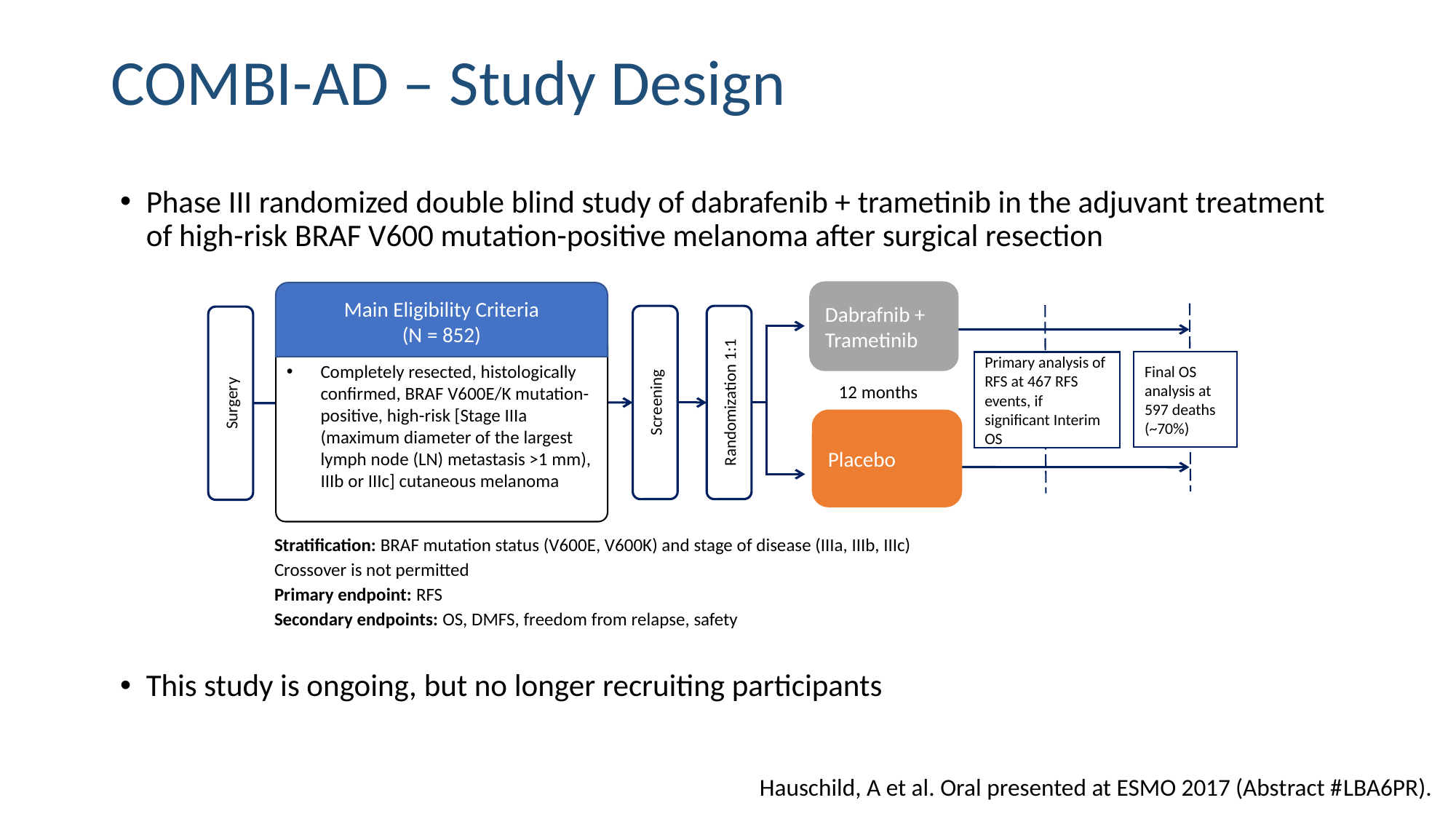

# COMBI-AD – Study Design
Phase III randomized double blind study of dabrafenib + trametinib in the adjuvant treatment of high-risk BRAF V600 mutation-positive melanoma after surgical resection

This study is ongoing, but no longer recruiting participants

Dabrafnib + Trametinib
Main Eligibility Criteria
(N = 852)
Screening
Randomization 1:1
Surgery

Final OS
analysis at 597 deaths (~70%)
Primary analysis of RFS at 467 RFS events, if significant Interim OS
Completely resected, histologically confirmed, BRAF V600E/K mutation-positive, high-risk [Stage IIIa (maximum diameter of the largest lymph node (LN) metastasis >1 mm), IIIb or IIIc] cutaneous melanoma
12 months
Placebo
Stratification: BRAF mutation status (V600E, V600K) and stage of disease (IIIa, IIIb, IIIc)
Crossover is not permitted
Primary endpoint: RFS
Secondary endpoints: OS, DMFS, freedom from relapse, safety
Hauschild, A et al. Oral presented at ESMO 2017 (Abstract #LBA6PR).